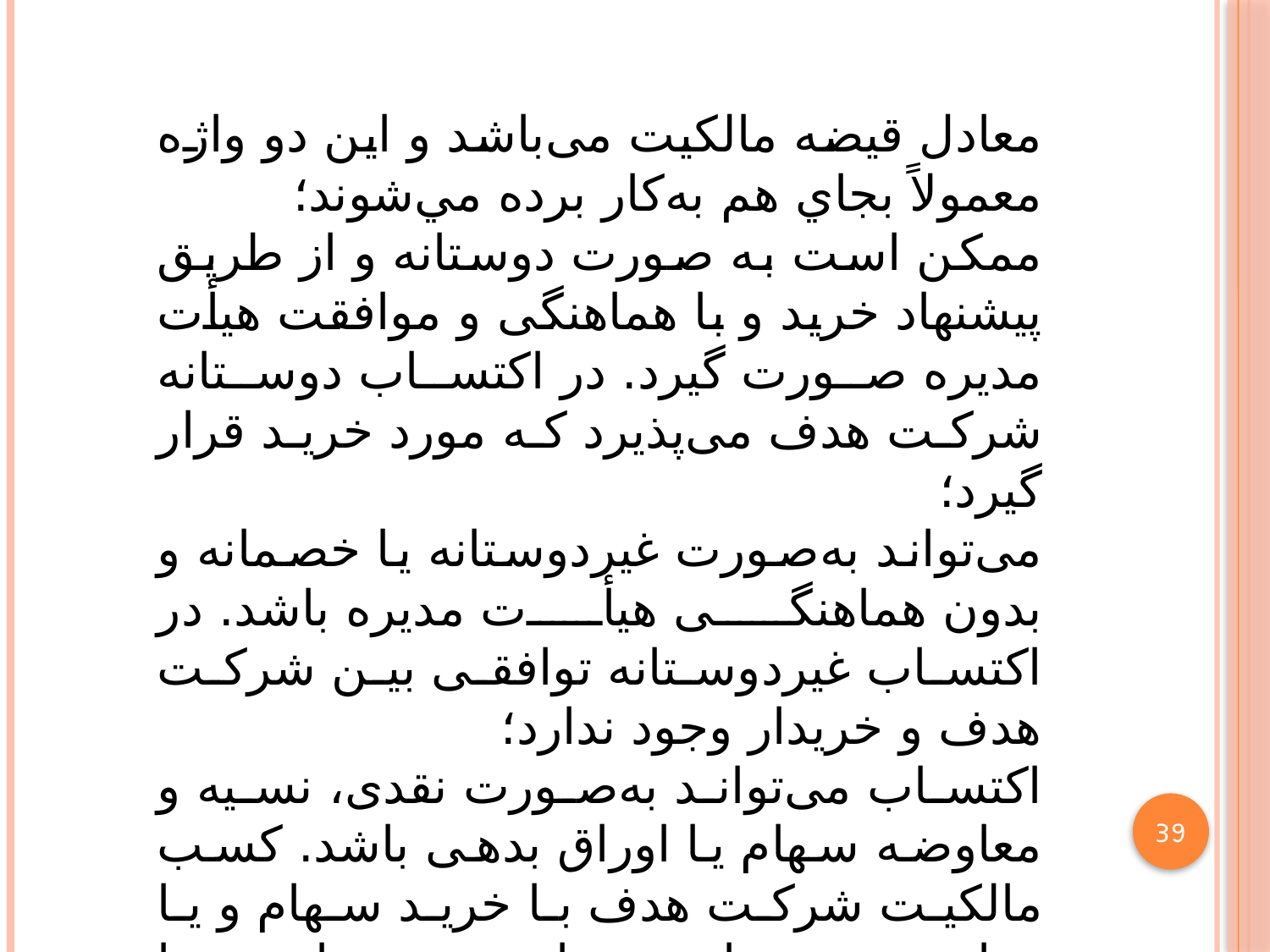

معادل قیضه مالکیت می‌باشد و اين دو واژه معمولاً بجاي هم به‌کار برده مي‌شوند؛
ممکن است به صورت دوستانه و از طریق پیشنهاد خرید و با هماهنگی و موافقت هیأت مدیره صورت گیرد. در اکتساب دوستانه شرکت هدف می‌پذیرد که مورد خرید قرار گیرد؛
می‌تواند به‌صورت غيردوستانه يا خصمانه و بدون هماهنگی هیأت مدیره باشد. در اکتساب غیر‌دوستانه توافقی بین شرکت هدف و خریدار وجود ندارد؛
اکتساب می‌تواند به‌صورت نقدی، نسیه و معاوضه سهام یا اوراق بدهی باشد. کسب مالکیت شرکت هدف با خرید سهام و یا معاوضه سهام می‌تواند دوستانه و یا خصمانه باشد؛
39